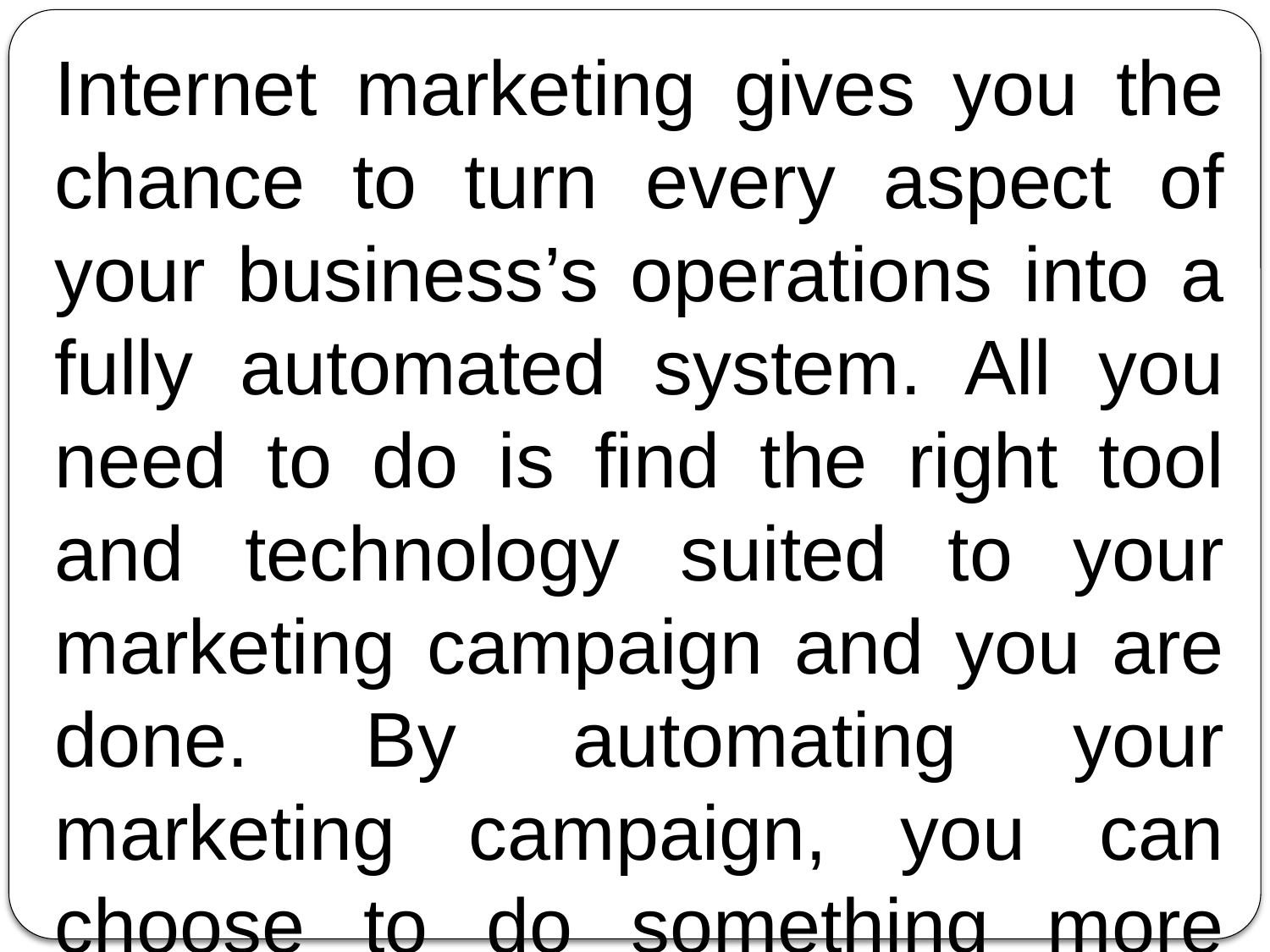

Internet marketing gives you the chance to turn every aspect of your business’s operations into a fully automated system. All you need to do is find the right tool and technology suited to your marketing campaign and you are done. By automating your marketing campaign, you can choose to do something more valuable with your time